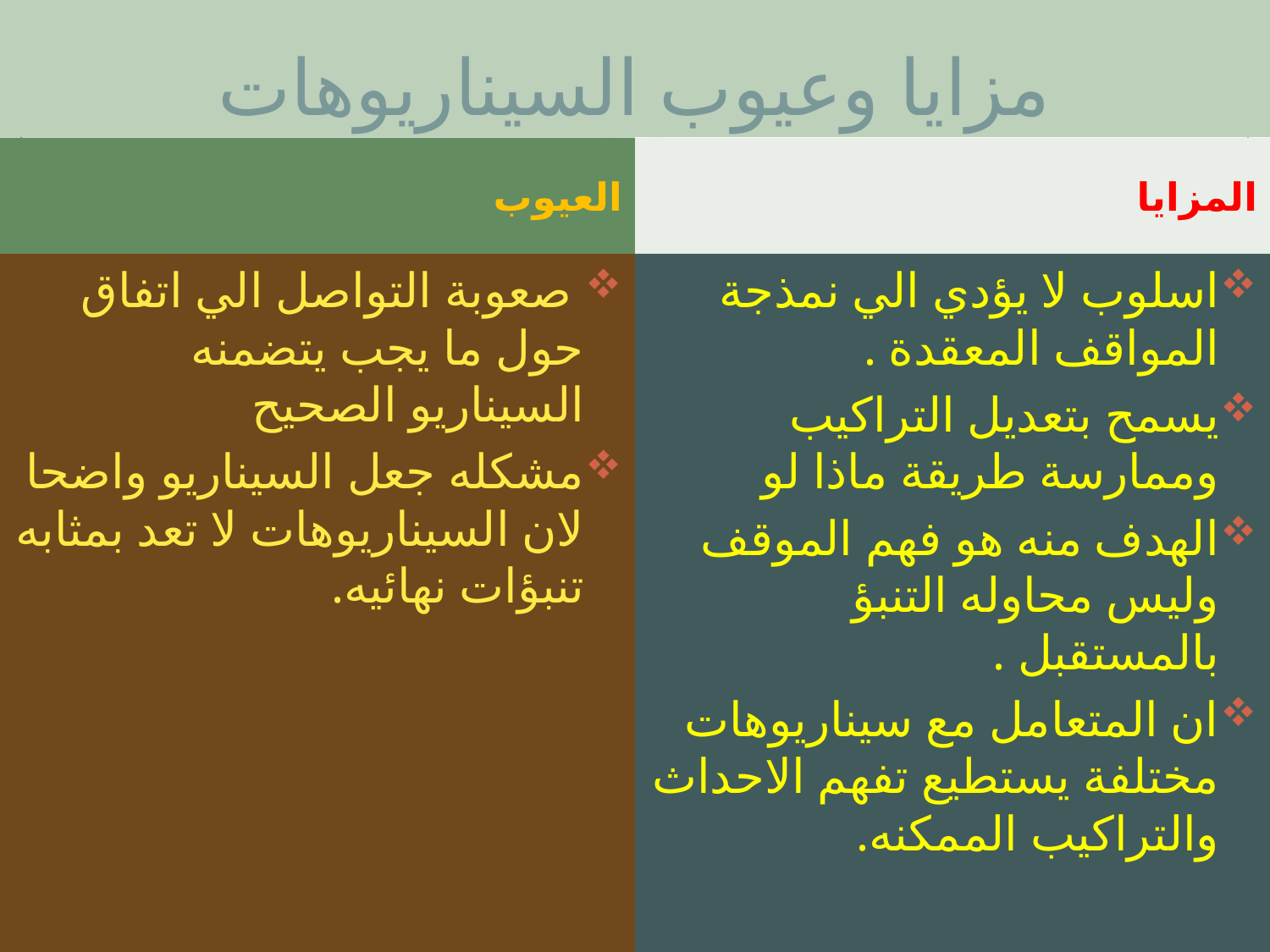

# مزايا وعيوب السيناريوهات
العيوب
المزايا
 صعوبة التواصل الي اتفاق حول ما يجب يتضمنه السيناريو الصحيح
مشكله جعل السيناريو واضحا لان السيناريوهات لا تعد بمثابه تنبؤات نهائيه.

اسلوب لا يؤدي الي نمذجة المواقف المعقدة .
يسمح بتعديل التراكيب وممارسة طريقة ماذا لو
الهدف منه هو فهم الموقف وليس محاوله التنبؤ بالمستقبل .
ان المتعامل مع سيناريوهات مختلفة يستطيع تفهم الاحداث والتراكيب الممكنه.